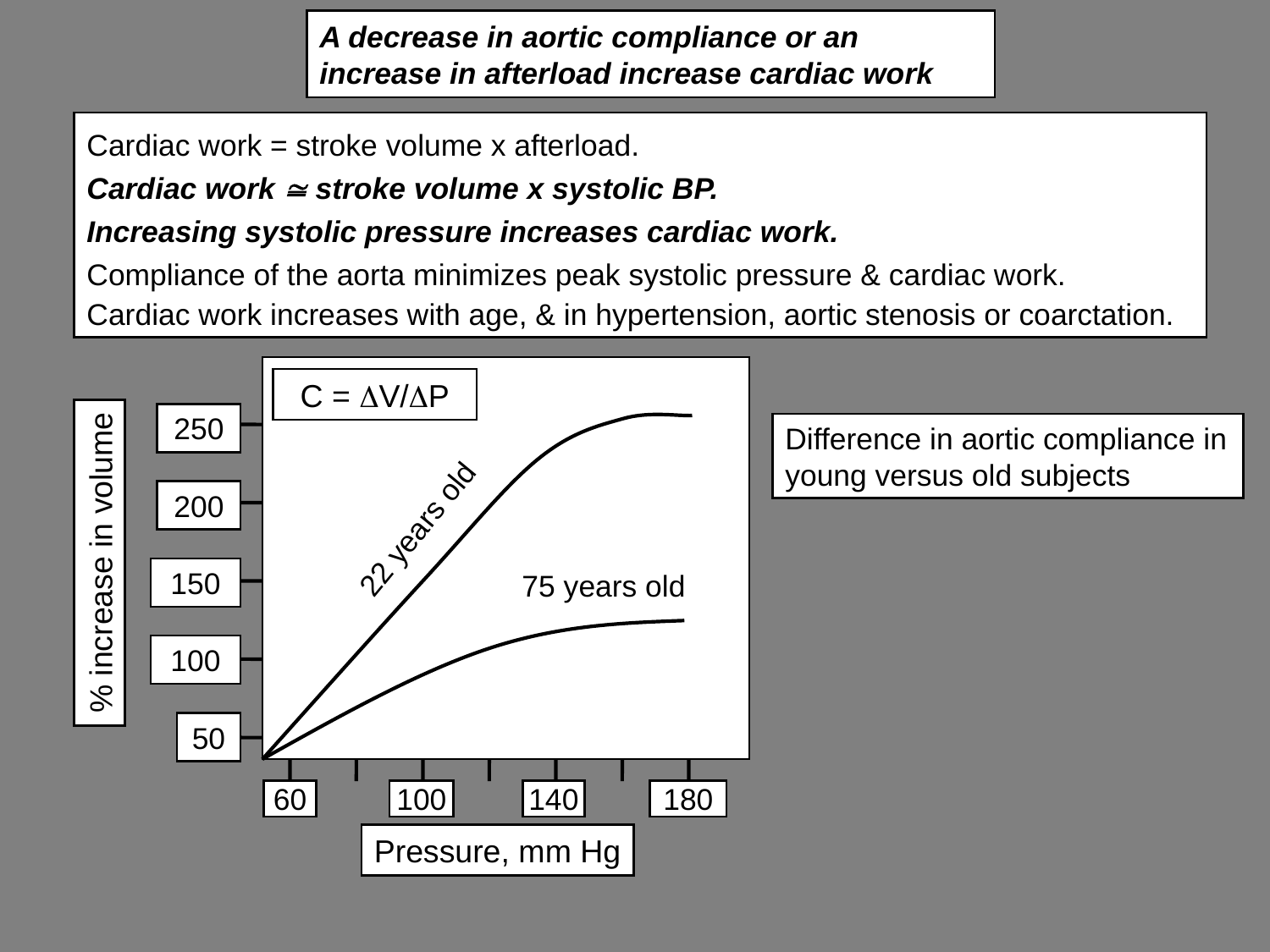

# A decrease in aortic compliance or an increase in afterload increase cardiac work
Cardiac work = stroke volume x afterload.
Cardiac work ≅ stroke volume x systolic BP.
Increasing systolic pressure increases cardiac work.
Compliance of the aorta minimizes peak systolic pressure & cardiac work.
Cardiac work increases with age, & in hypertension, aortic stenosis or coarctation.

C = ΔV/ΔP
250

200

22 years old
% increase in volume
150
75 years old

100

50

60
100
140
180
Pressure, mm Hg
Difference in aortic compliance in young versus old subjects